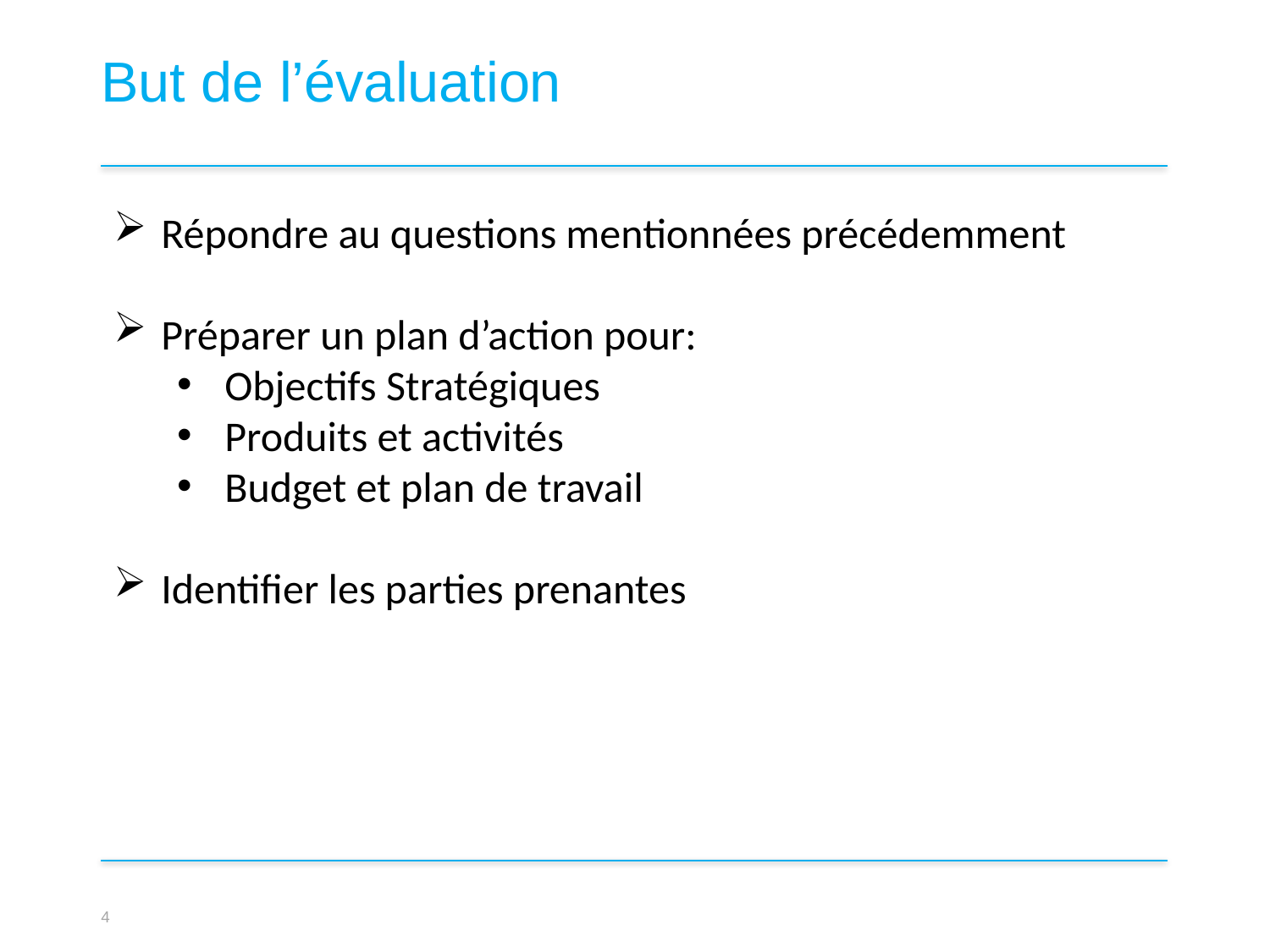

But de l’évaluation
Répondre au questions mentionnées précédemment

Préparer un plan d’action pour:
Objectifs Stratégiques
Produits et activités
Budget et plan de travail

Identifier les parties prenantes
4